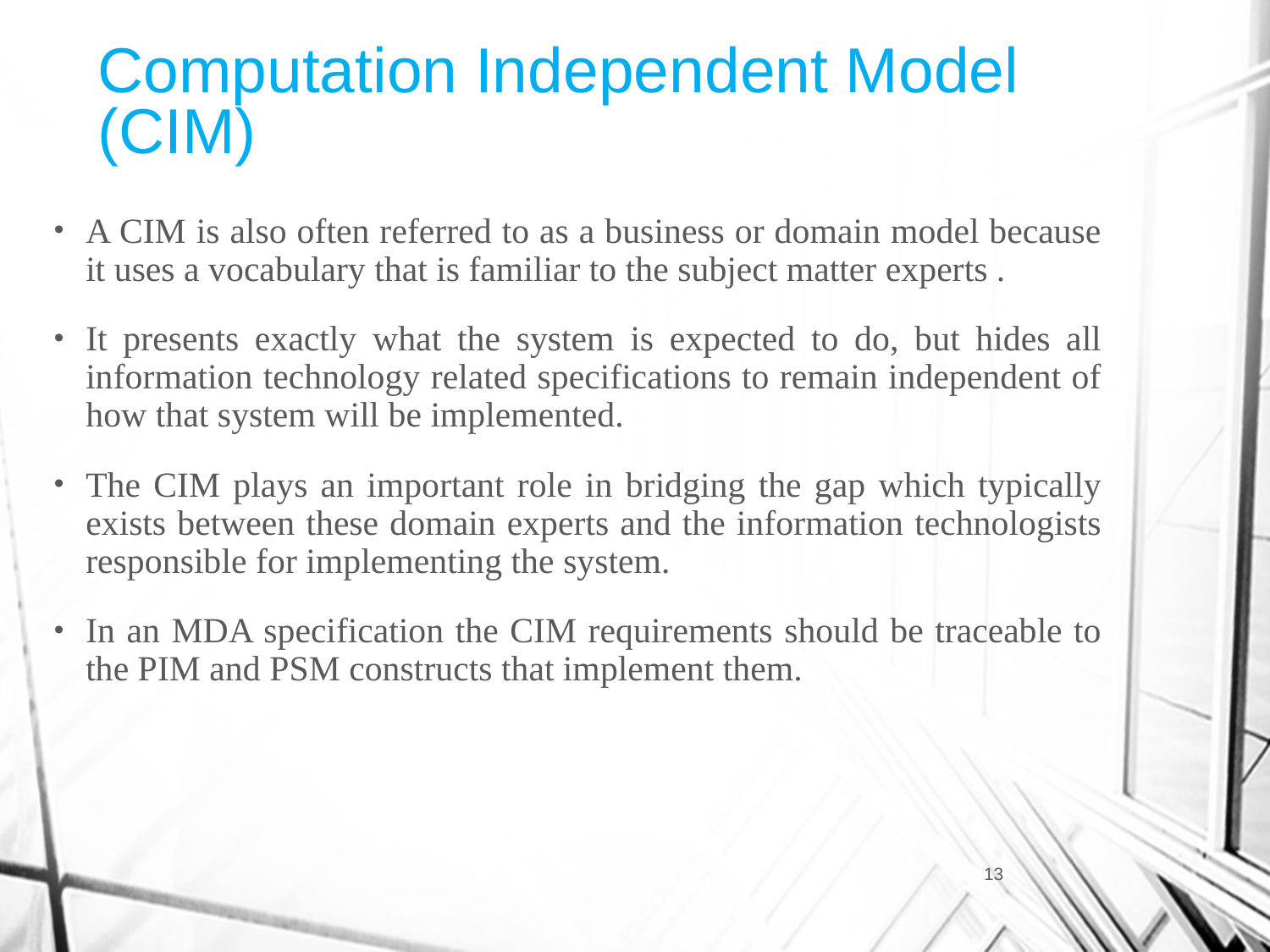

# Computation Independent Model (CIM)
A CIM is also often referred to as a business or domain model because it uses a vocabulary that is familiar to the subject matter experts .
It presents exactly what the system is expected to do, but hides all information technology related specifications to remain independent of how that system will be implemented.
The CIM plays an important role in bridging the gap which typically exists between these domain experts and the information technologists responsible for implementing the system.
In an MDA specification the CIM requirements should be traceable to the PIM and PSM constructs that implement them.

13